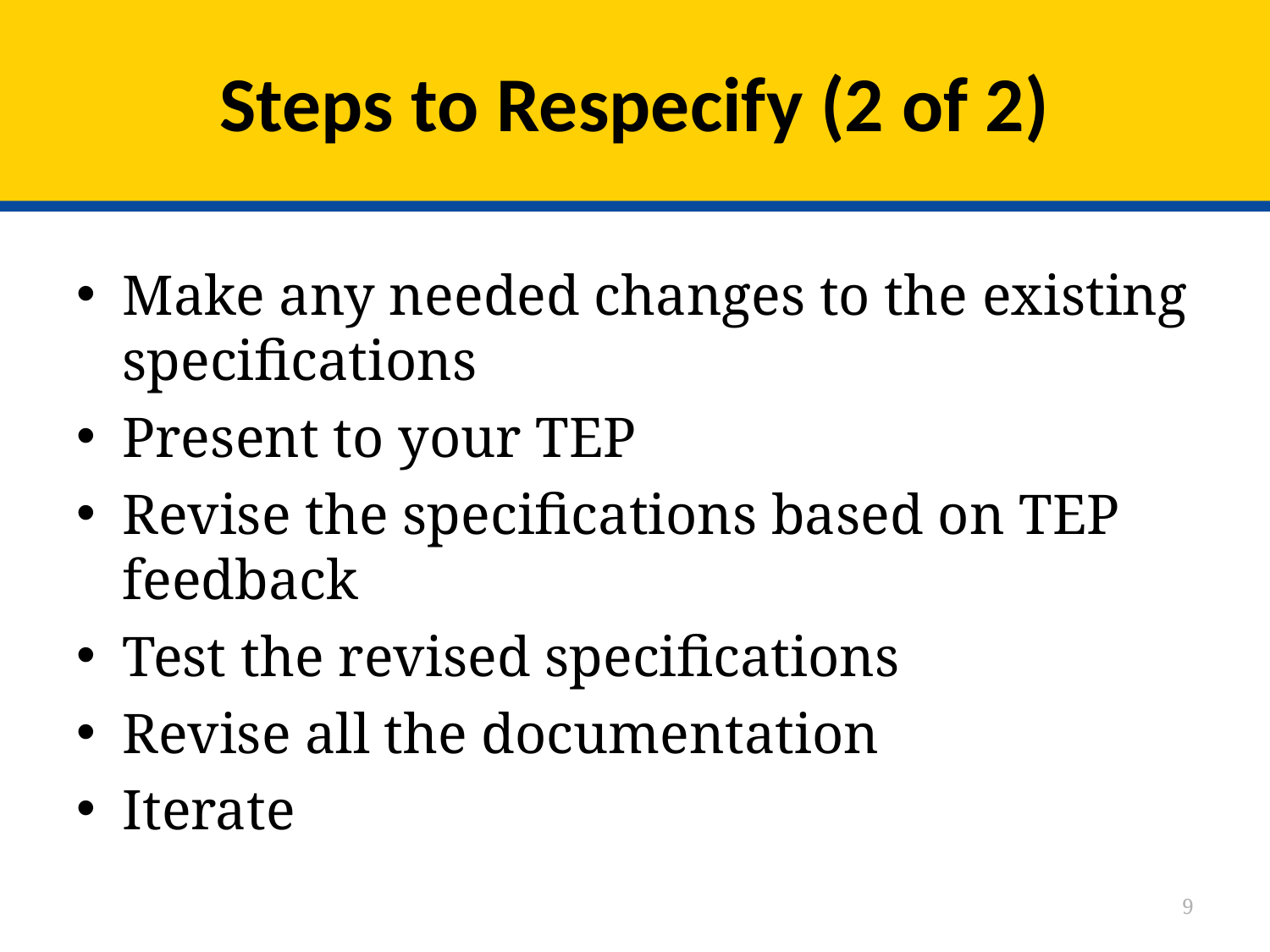

# Steps to Respecify (2 of 2)
Make any needed changes to the existing specifications
Present to your TEP
Revise the specifications based on TEP feedback
Test the revised specifications
Revise all the documentation
Iterate
9